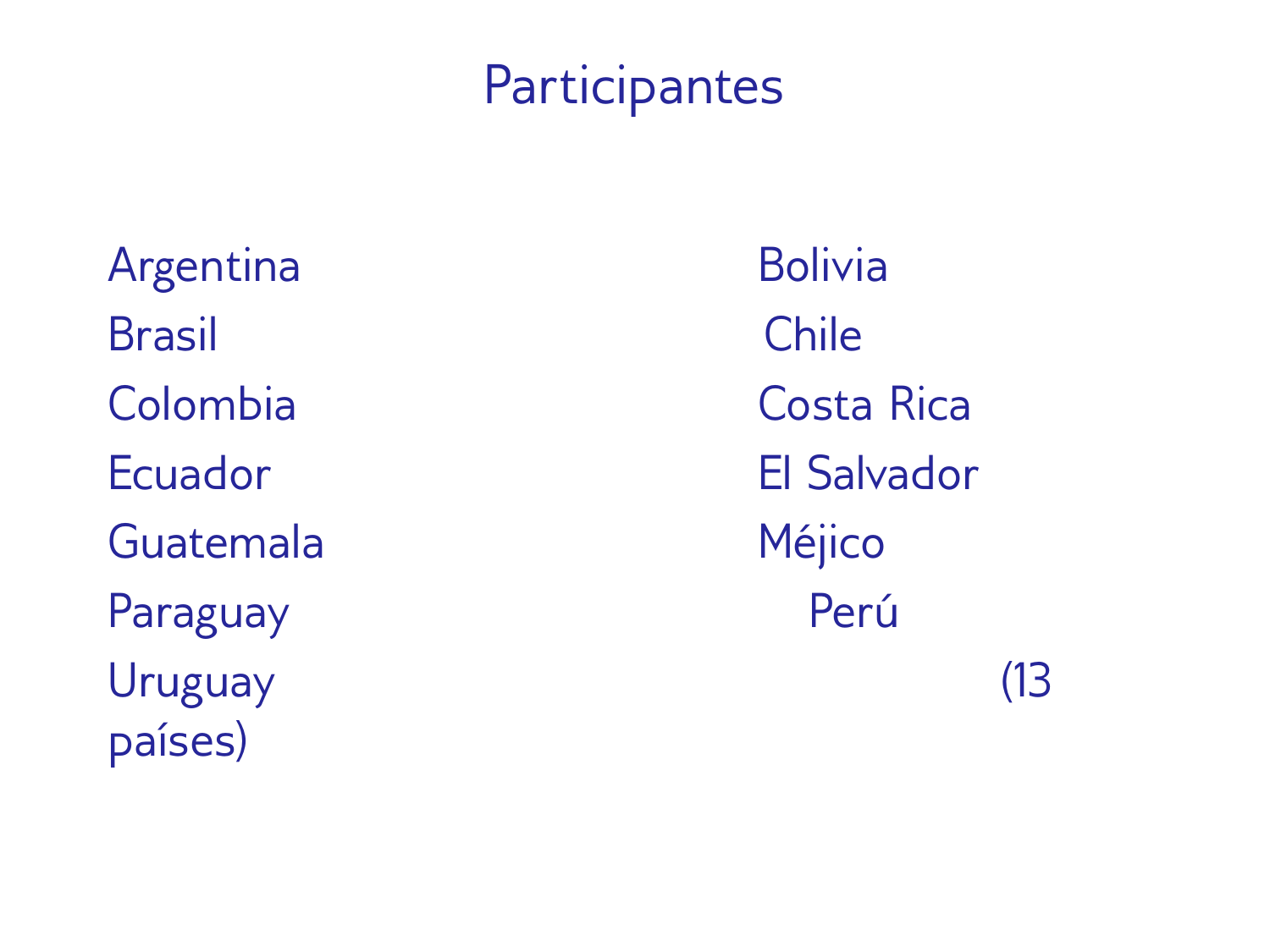

# Participantes
Argentina				 Bolivia
Brasil				          Chile
Colombia				 Costa Rica
Ecuador				 El Salvador
Guatemala				 Méjico
Paraguay                                   Perú
Uruguay                                                 (13 países)